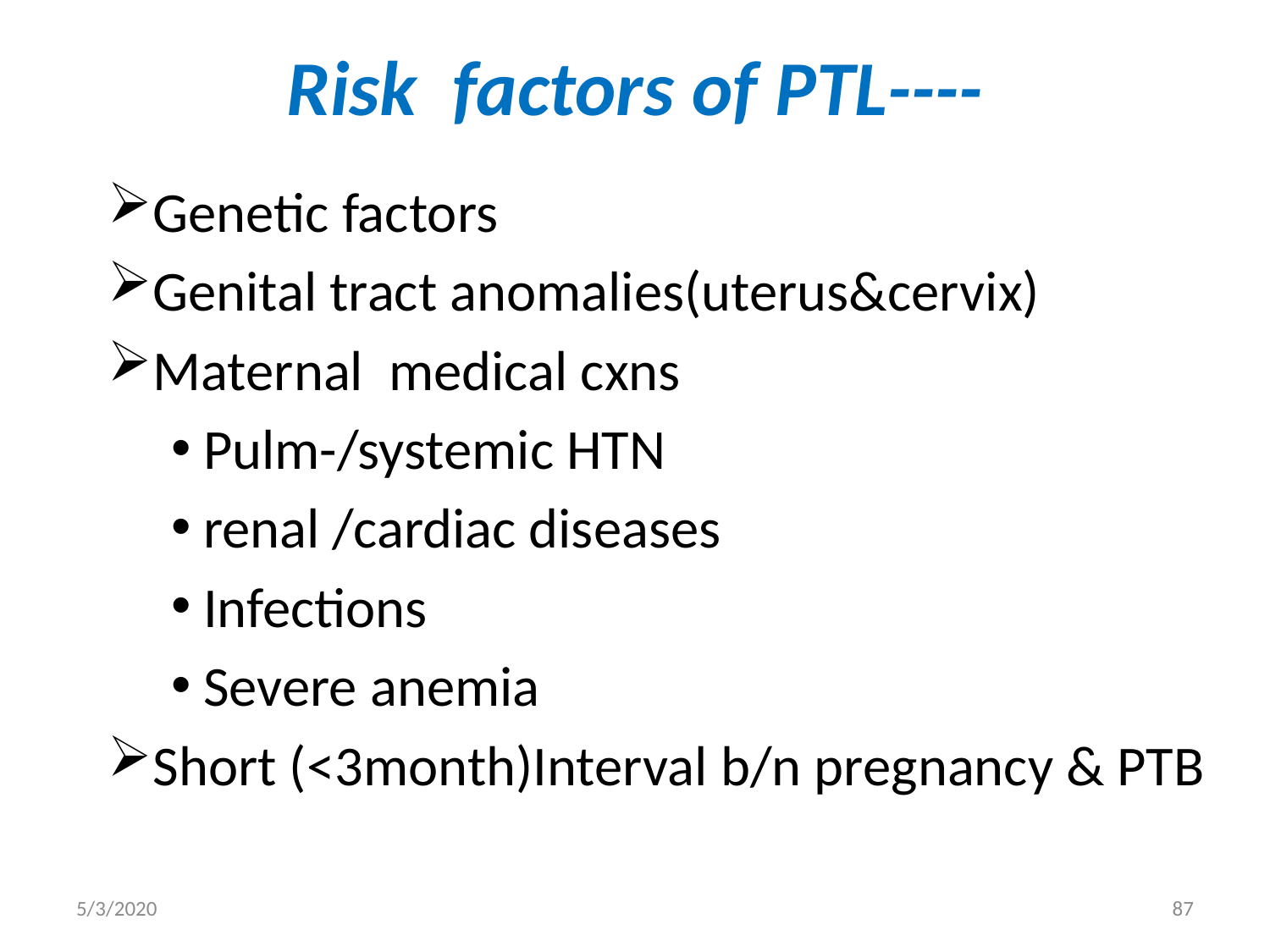

# Risk  factors of PTL----
Genetic factors
Genital tract anomalies(uterus&cervix)
Maternal  medical cxns
Pulm-/systemic HTN
renal /cardiac diseases
Infections
Severe anemia
Short (<3month)Interval b/n pregnancy & PTB

5/3/2020
87